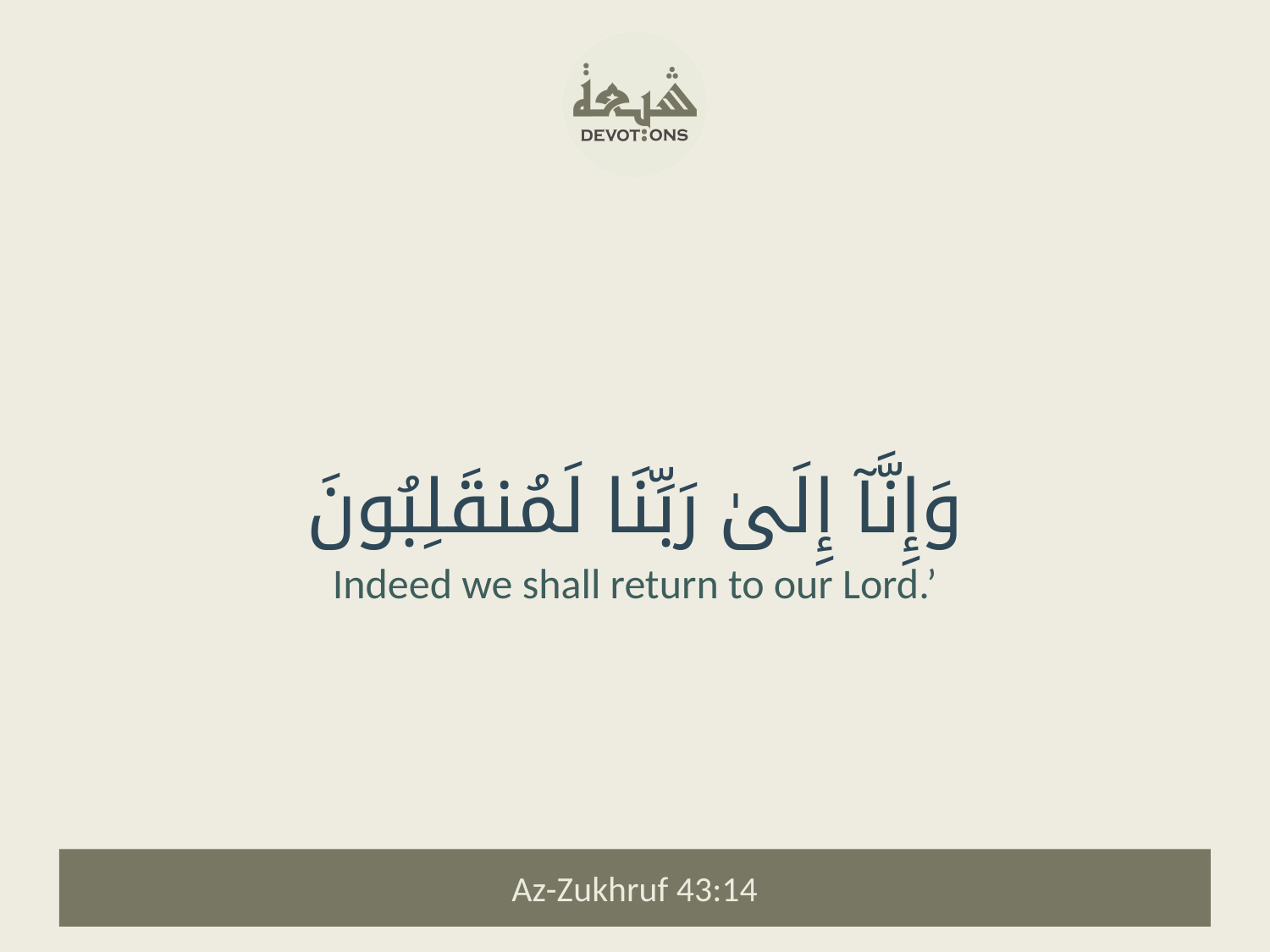

وَإِنَّآ إِلَىٰ رَبِّنَا لَمُنقَلِبُونَ
Indeed we shall return to our Lord.’
Az-Zukhruf 43:14